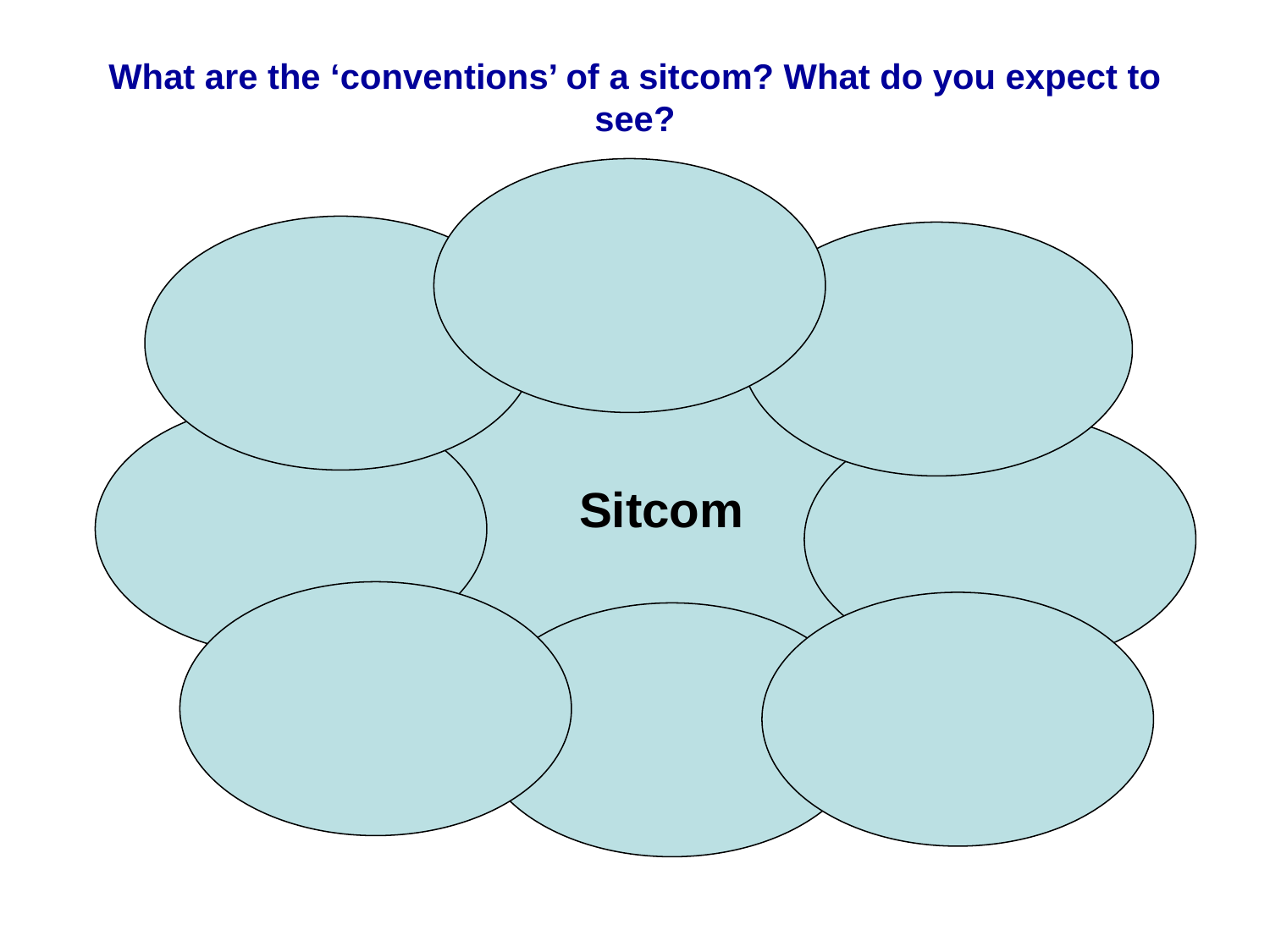

# What are the ‘conventions’ of a sitcom? What do you expect to see?

Sitcom